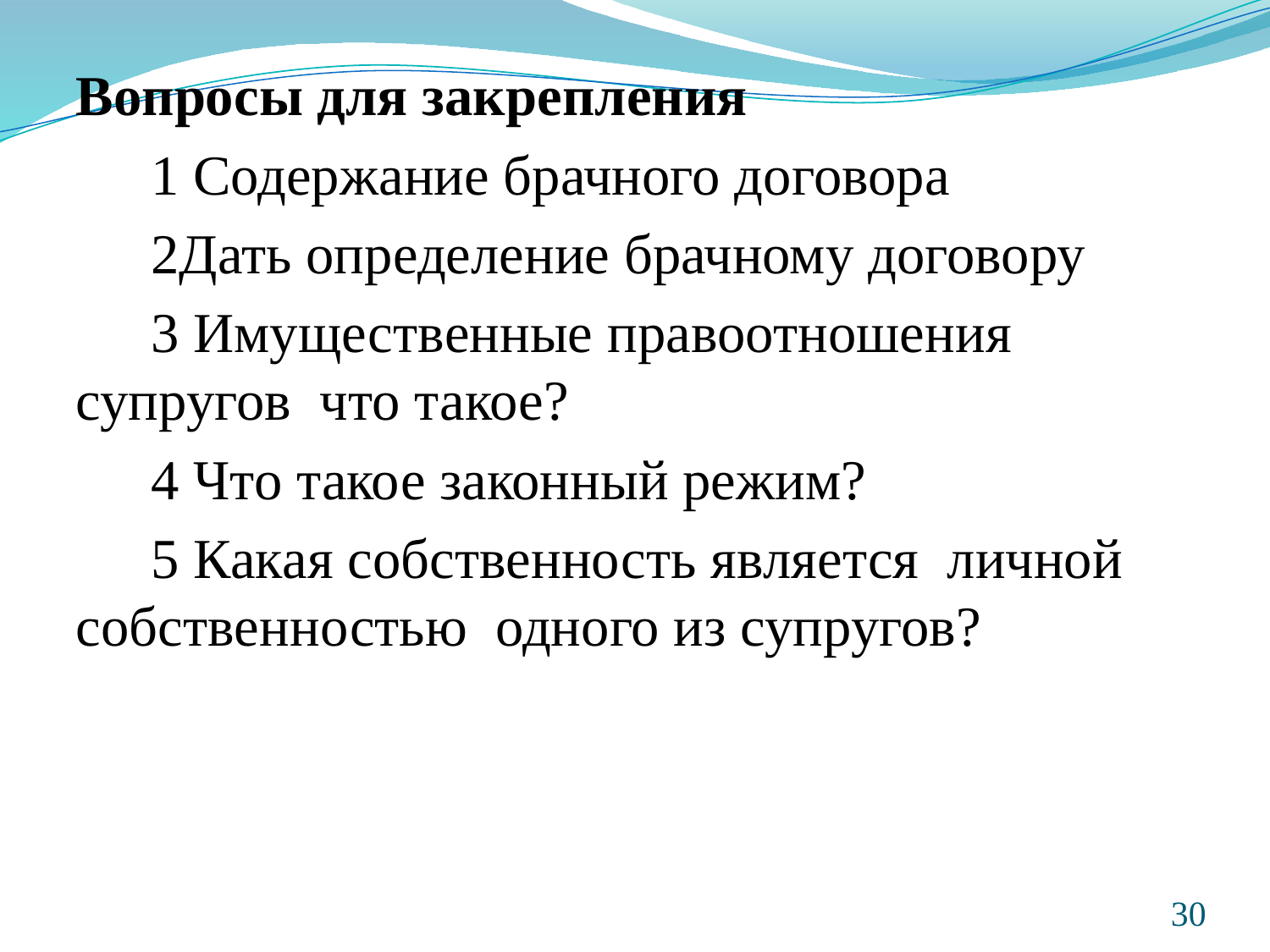

Вопросы для закрепления
1 Содержание брачного договора
2Дать определение брачному договору
3 Имущественные правоотношения супругов  что такое?
4 Что такое законный режим?
5 Какая собственность является  личной собственностью  одного из супругов?

30